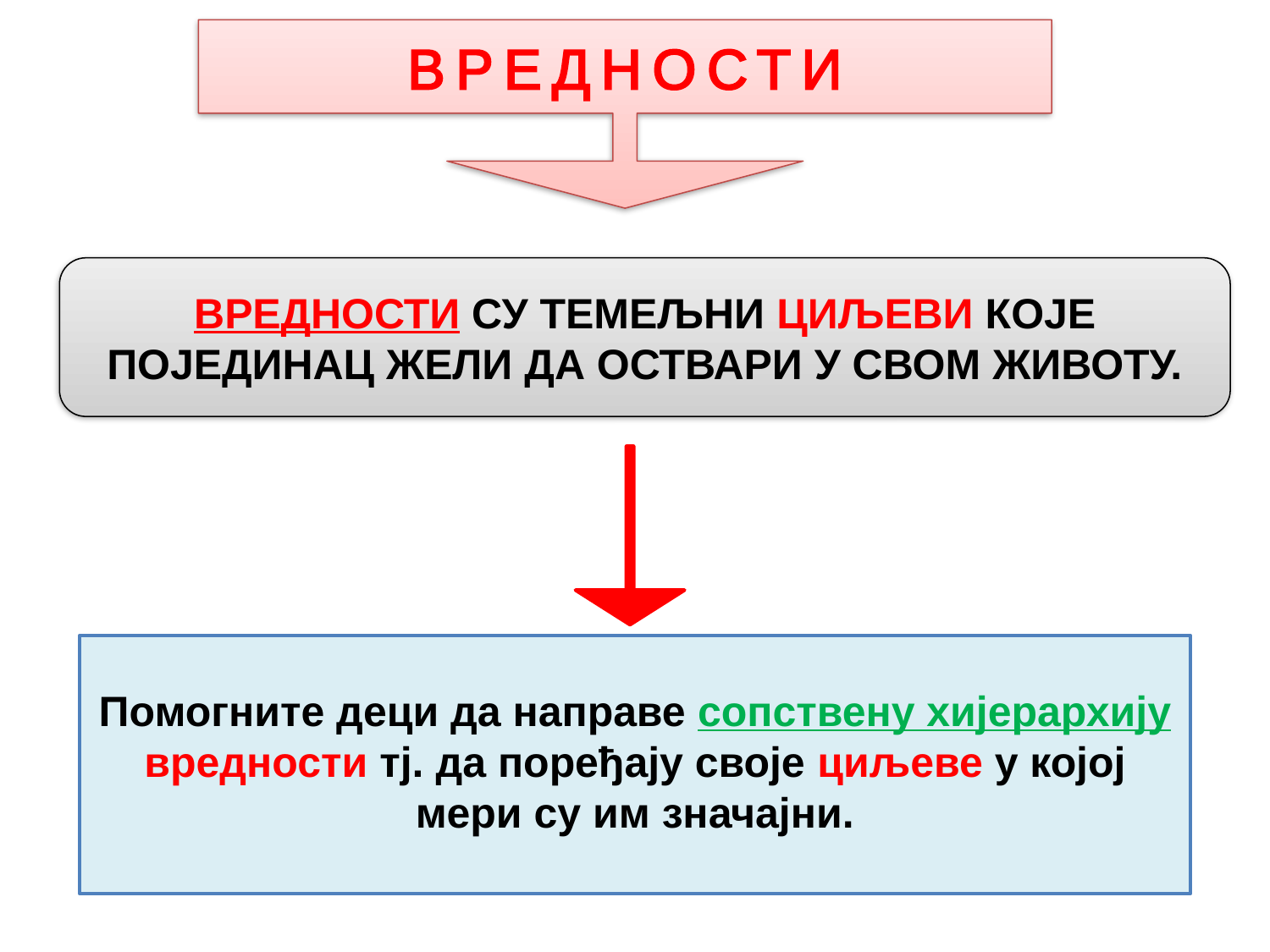

ВРЕДНОСТИ
ВРЕДНОСТИ СУ ТЕМЕЉНИ ЦИЉЕВИ КОЈЕ ПОЈЕДИНАЦ ЖЕЛИ ДА ОСТВАРИ У СВОМ ЖИВОТУ.

Помогните деци да направе сопствену хијерархију вредности тј. да поређају своје циљеве у којој мери су им значајни.